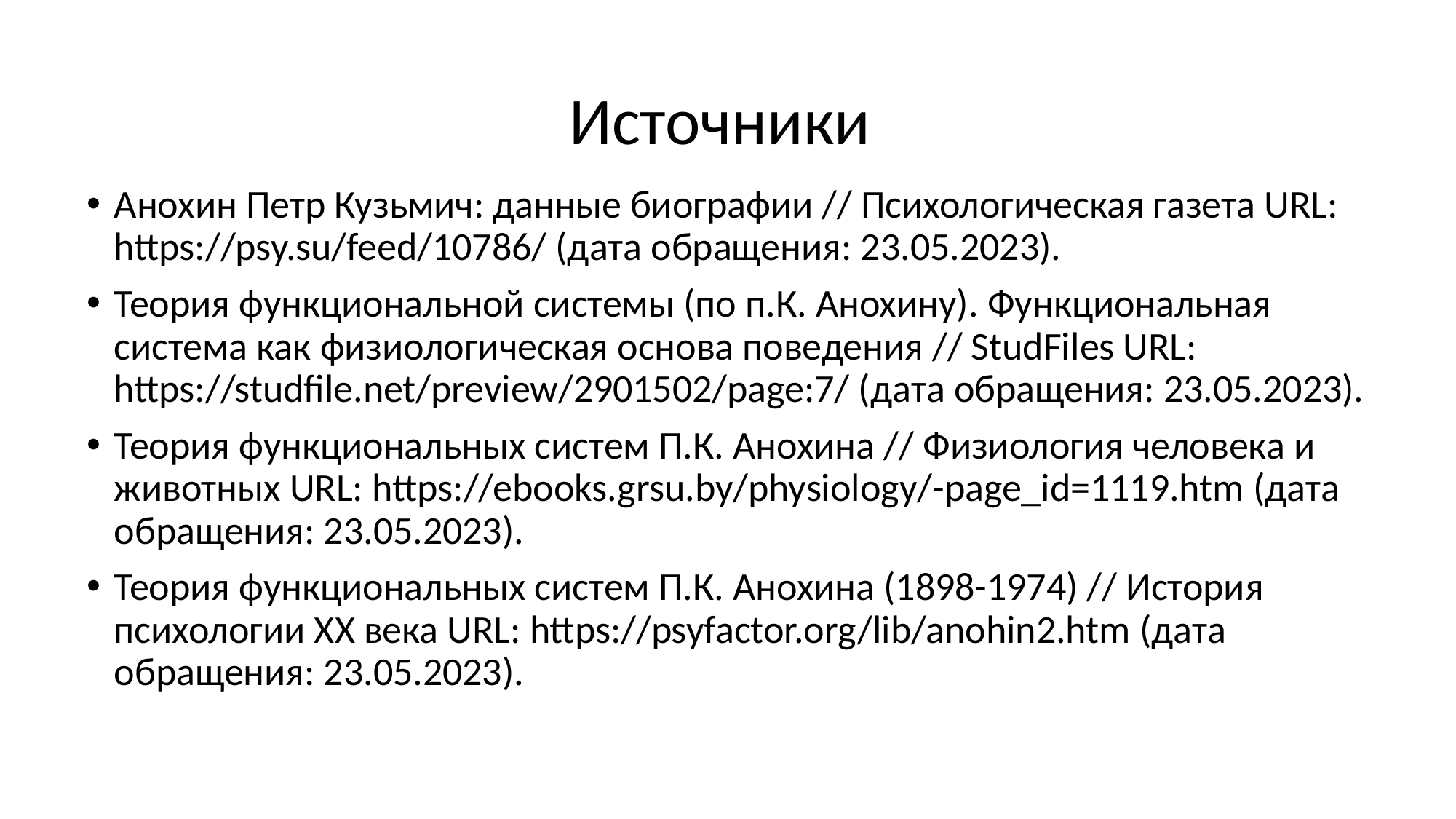

# Источники
Анохин Петр Кузьмич: данные биографии // Психологическая газета URL: https://psy.su/feed/10786/ (дата обращения: 23.05.2023).
Теория функциональной системы (по п.К. Анохину). Функциональная система как физиологическая основа поведения // StudFiles URL: https://studfile.net/preview/2901502/page:7/ (дата обращения: 23.05.2023).
Теория функциональных систем П.К. Анохина // Физиология человека и животных URL: https://ebooks.grsu.by/physiology/-page_id=1119.htm (дата обращения: 23.05.2023).
Теория функциональных систем П.К. Анохина (1898-1974) // История психологии XX века URL: https://psyfactor.org/lib/anohin2.htm (дата обращения: 23.05.2023).